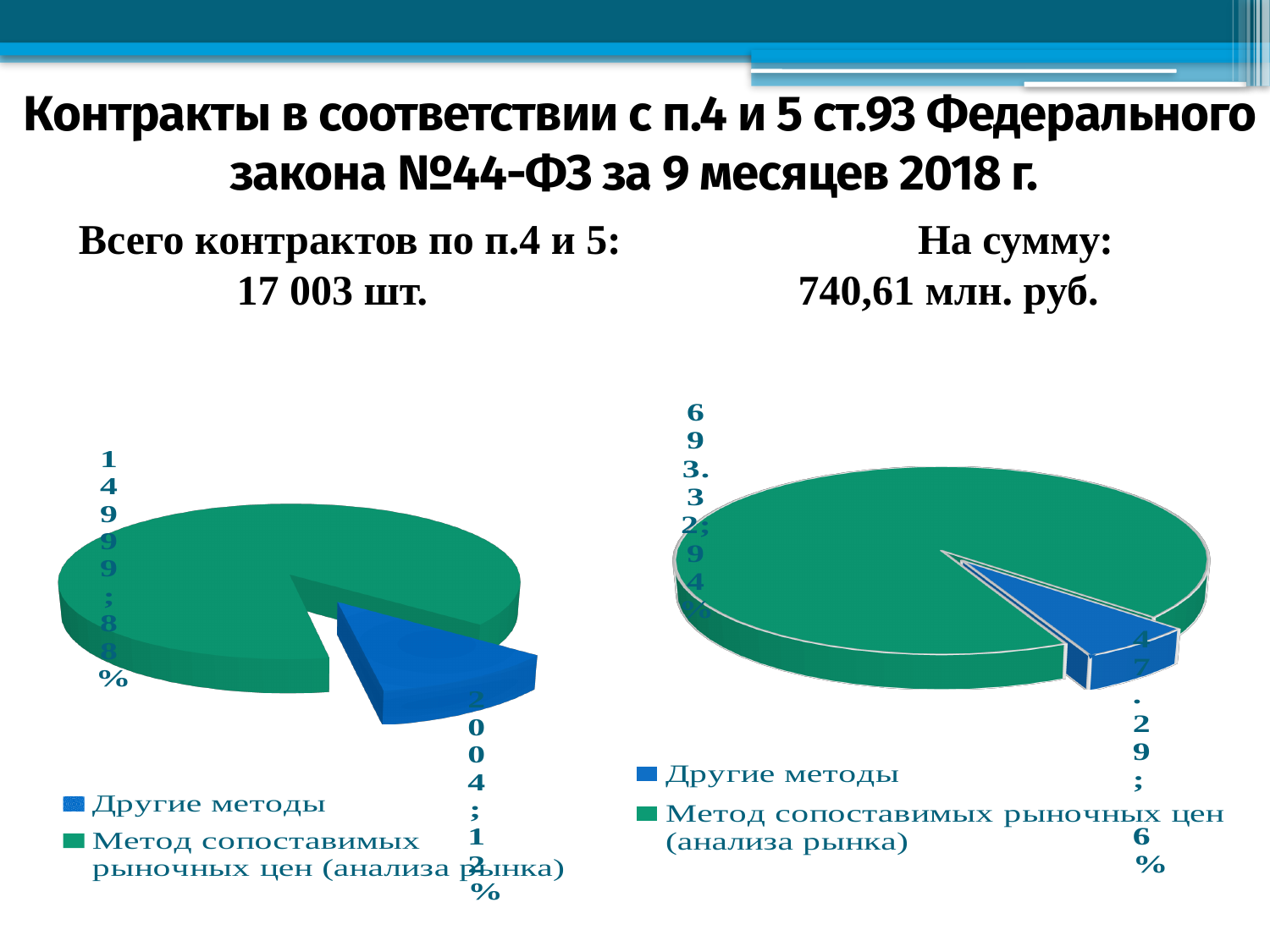

Контракты в соответствии с п.4 и 5 ст.93 Федерального закона №44-ФЗ за 9 месяцев 2018 г.
  Всего контрактов по п.4 и 5:                            На сумму:
17 003 шт.                                   740,61 млн. руб.

[unsupported chart]

[unsupported chart]